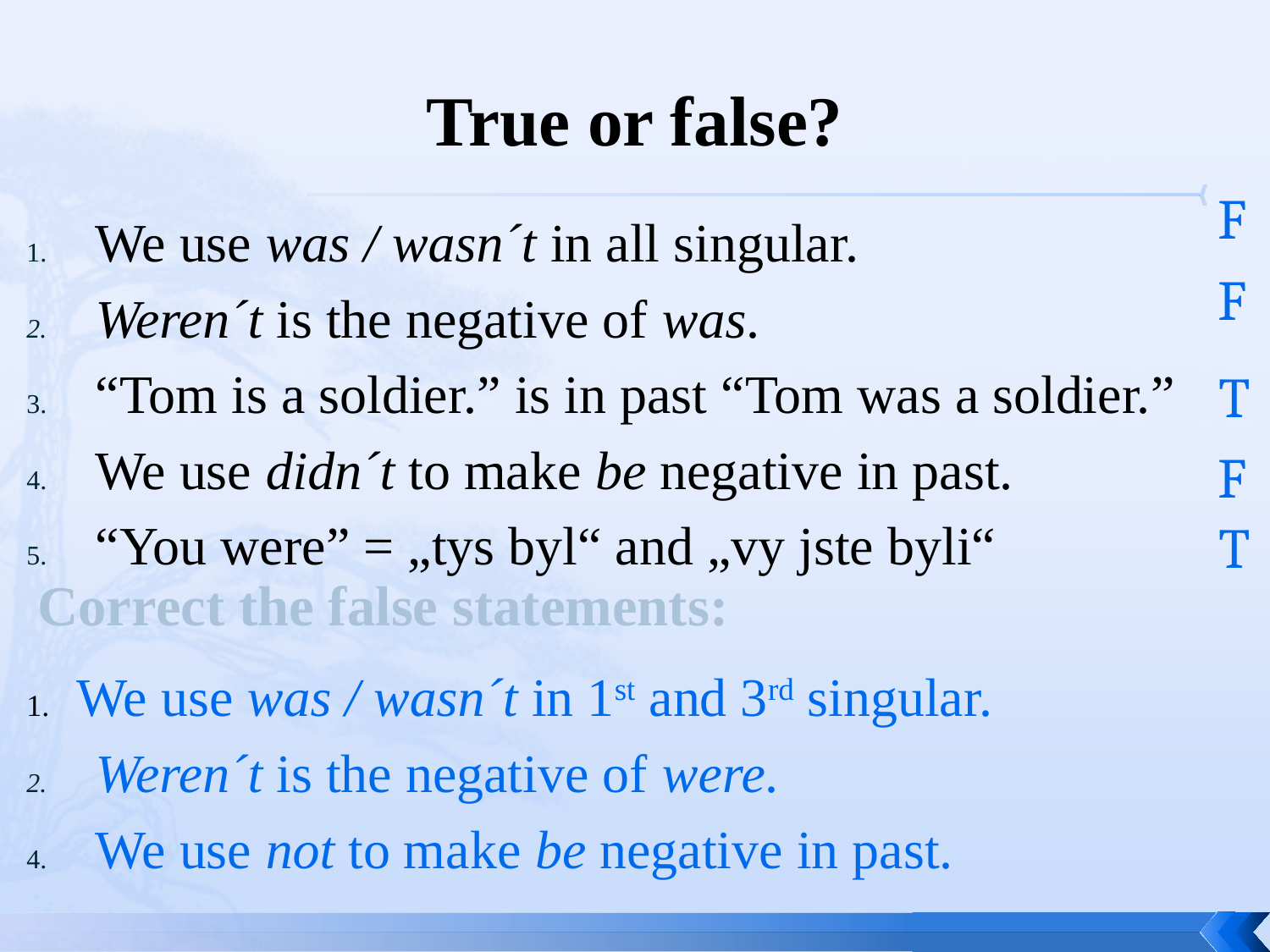

# True or false?
F
We use was / wasn´t in all singular.
Weren´t is the negative of was.
“Tom is a soldier.” is in past “Tom was a soldier.”
We use didn´t to make be negative in past.
“You were” = „tys byl“ and „vy jste byli“

1.  We use was / wasn´t in 1st and 3rd singular.
Weren´t is the negative of were.
We use not to make be negative in past.

F
T
F
T
Correct the false statements: